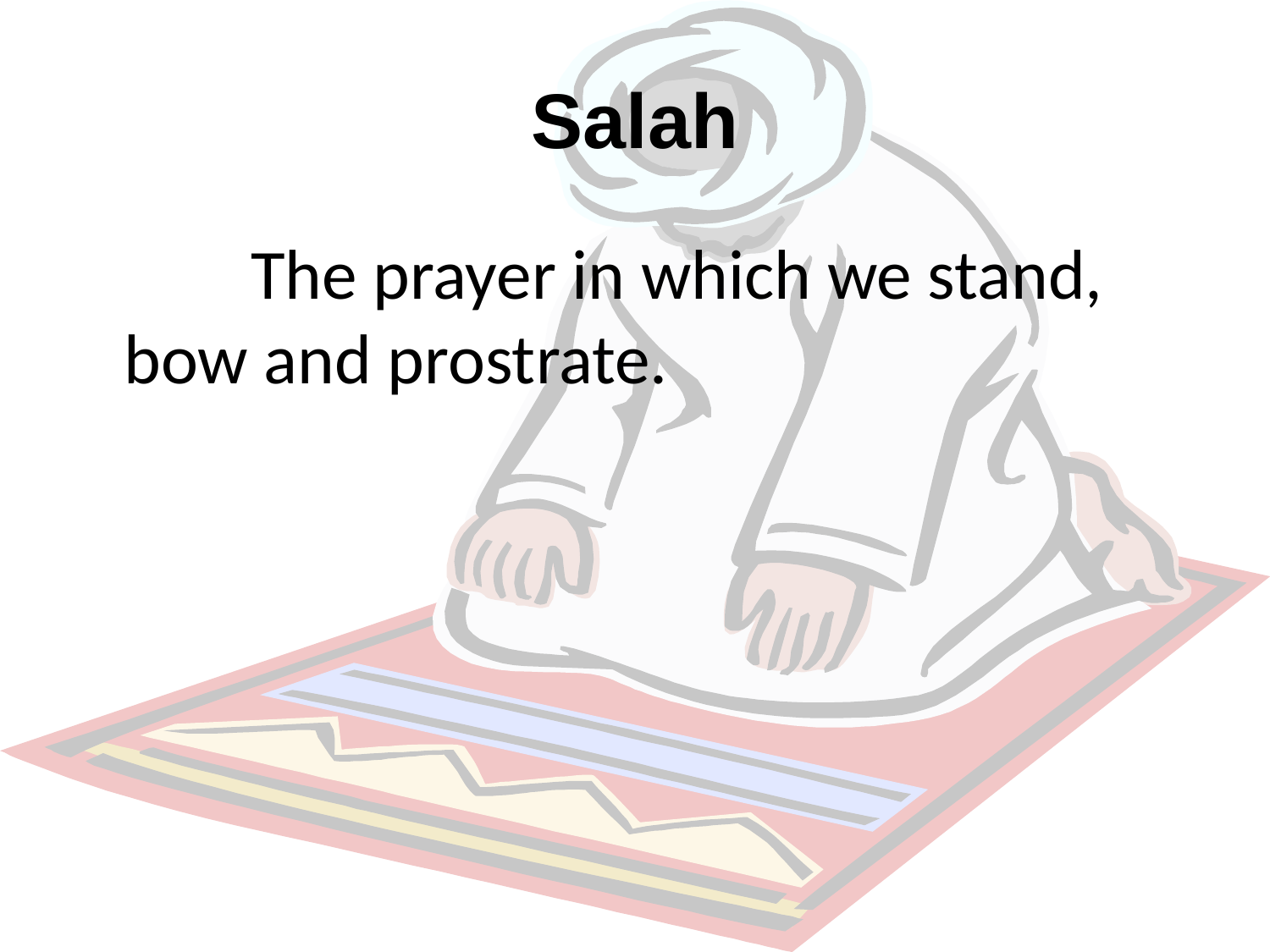

# Salah
		The prayer in which we stand, 	bow and prostrate.